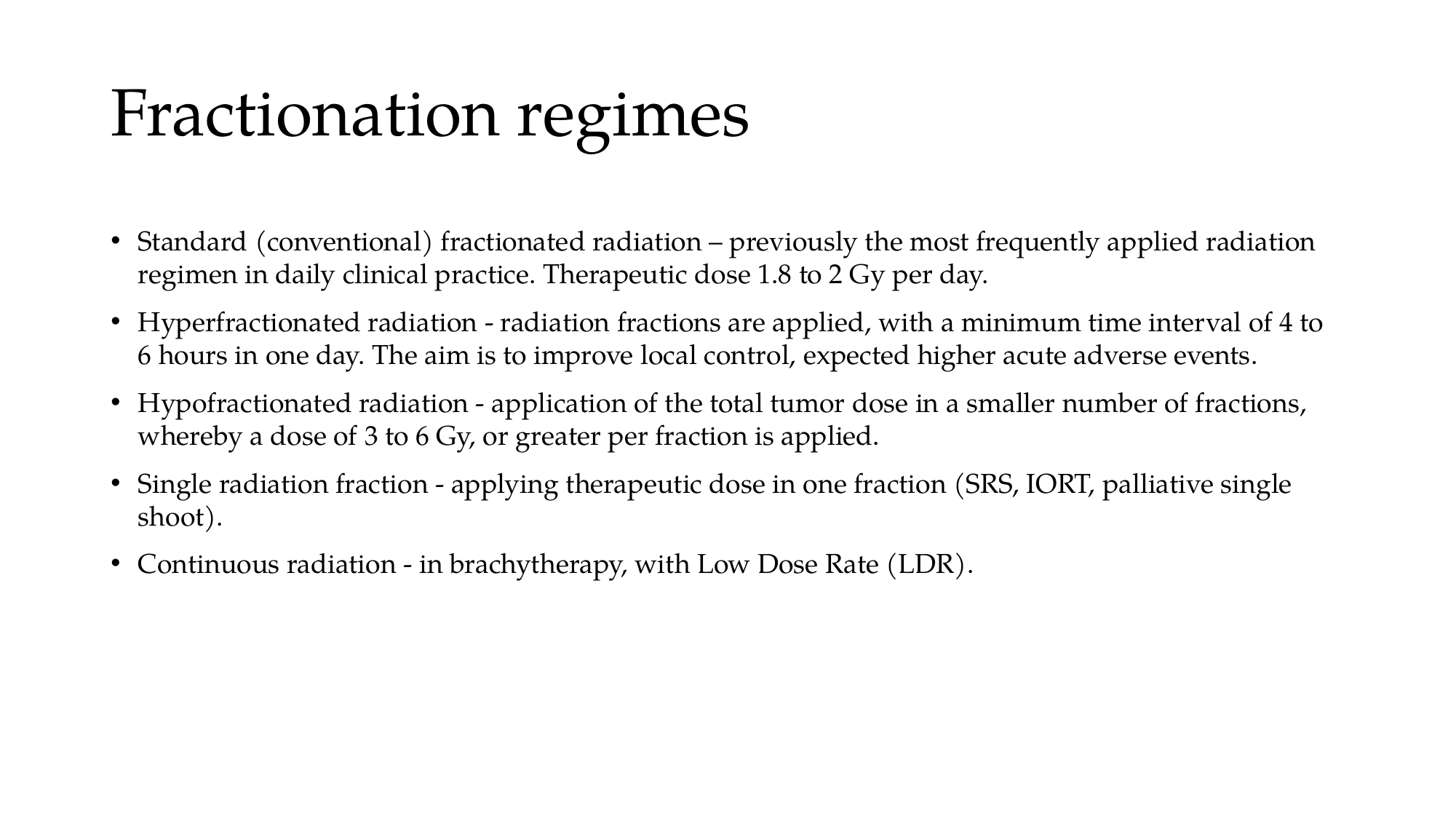

# Fractionation regimes
Standard (conventional) fractionated radiation – previously the most frequently applied radiation regimen in daily clinical practice. Therapeutic dose 1.8 to 2 Gy per day.
Hyperfractionated radiation - radiation fractions are applied, with a minimum time interval of 4 to 6 hours in one day. The aim is to improve local control, expected higher acute adverse events.
Hypofractionated radiation - application of the total tumor dose in a smaller number of fractions, whereby a dose of 3 to 6 Gy, or greater per fraction is applied.
Single radiation fraction - applying therapeutic dose in one fraction (SRS, IORT, palliative single shoot).
Continuous radiation - in brachytherapy, with Low Dose Rate (LDR).